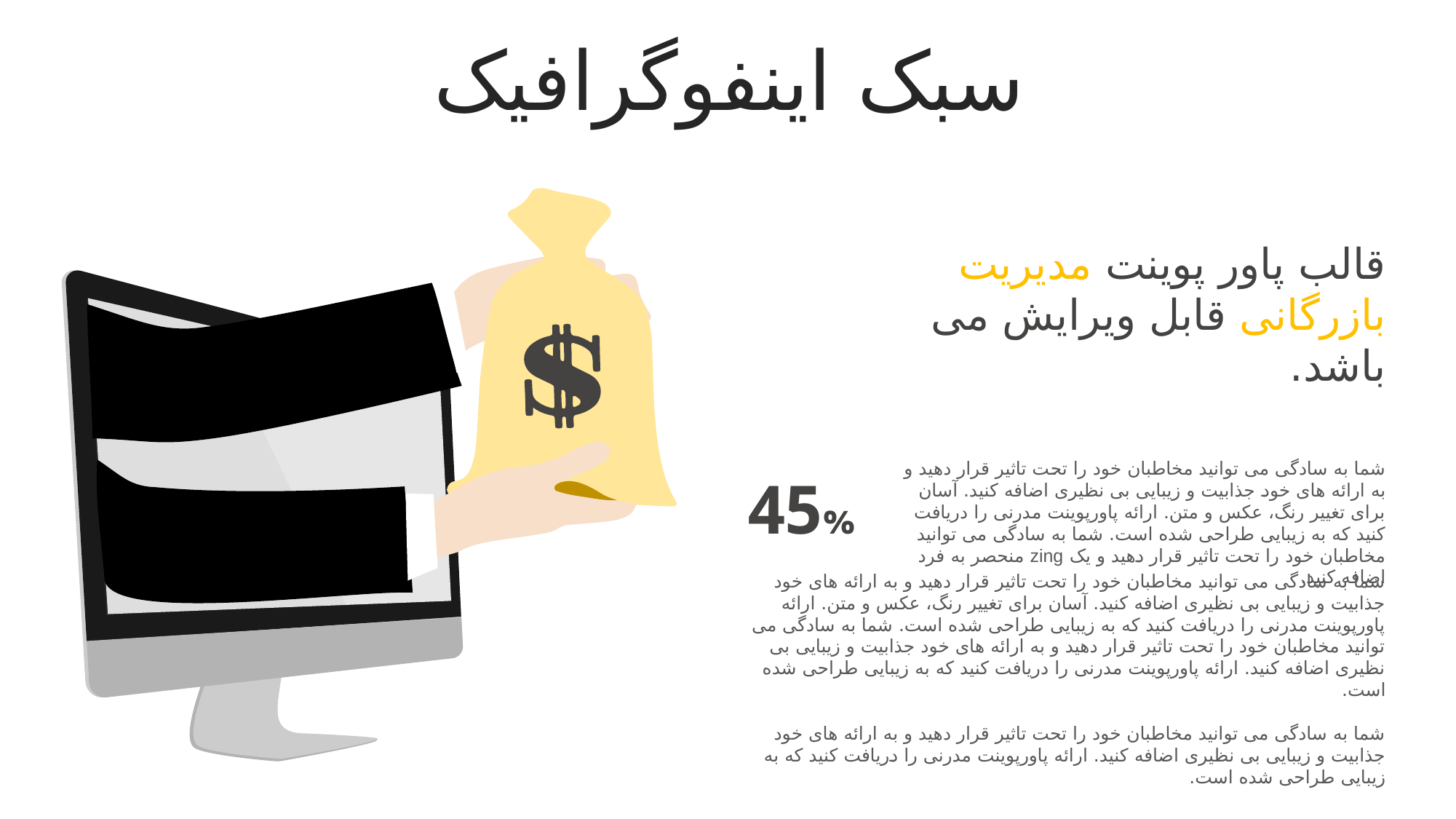

سبک اینفوگرافیک

قالب پاور پوینت مدیریت بازرگانی قابل ویرایش می باشد.
شما به سادگی می توانید مخاطبان خود را تحت تاثیر قرار دهید و به ارائه های خود جذابیت و زیبایی بی نظیری اضافه کنید. آسان برای تغییر رنگ، عکس و متن. ارائه پاورپوینت مدرنی را دریافت کنید که به زیبایی طراحی شده است. شما به سادگی می توانید مخاطبان خود را تحت تاثیر قرار دهید و یک zing منحصر به فرد اضافه کنید.
45%
شما به سادگی می توانید مخاطبان خود را تحت تاثیر قرار دهید و به ارائه های خود جذابیت و زیبایی بی نظیری اضافه کنید. آسان برای تغییر رنگ، عکس و متن. ارائه پاورپوینت مدرنی را دریافت کنید که به زیبایی طراحی شده است. شما به سادگی می توانید مخاطبان خود را تحت تاثیر قرار دهید و به ارائه های خود جذابیت و زیبایی بی نظیری اضافه کنید. ارائه پاورپوینت مدرنی را دریافت کنید که به زیبایی طراحی شده است.

شما به سادگی می توانید مخاطبان خود را تحت تاثیر قرار دهید و به ارائه های خود جذابیت و زیبایی بی نظیری اضافه کنید. ارائه پاورپوینت مدرنی را دریافت کنید که به زیبایی طراحی شده است.